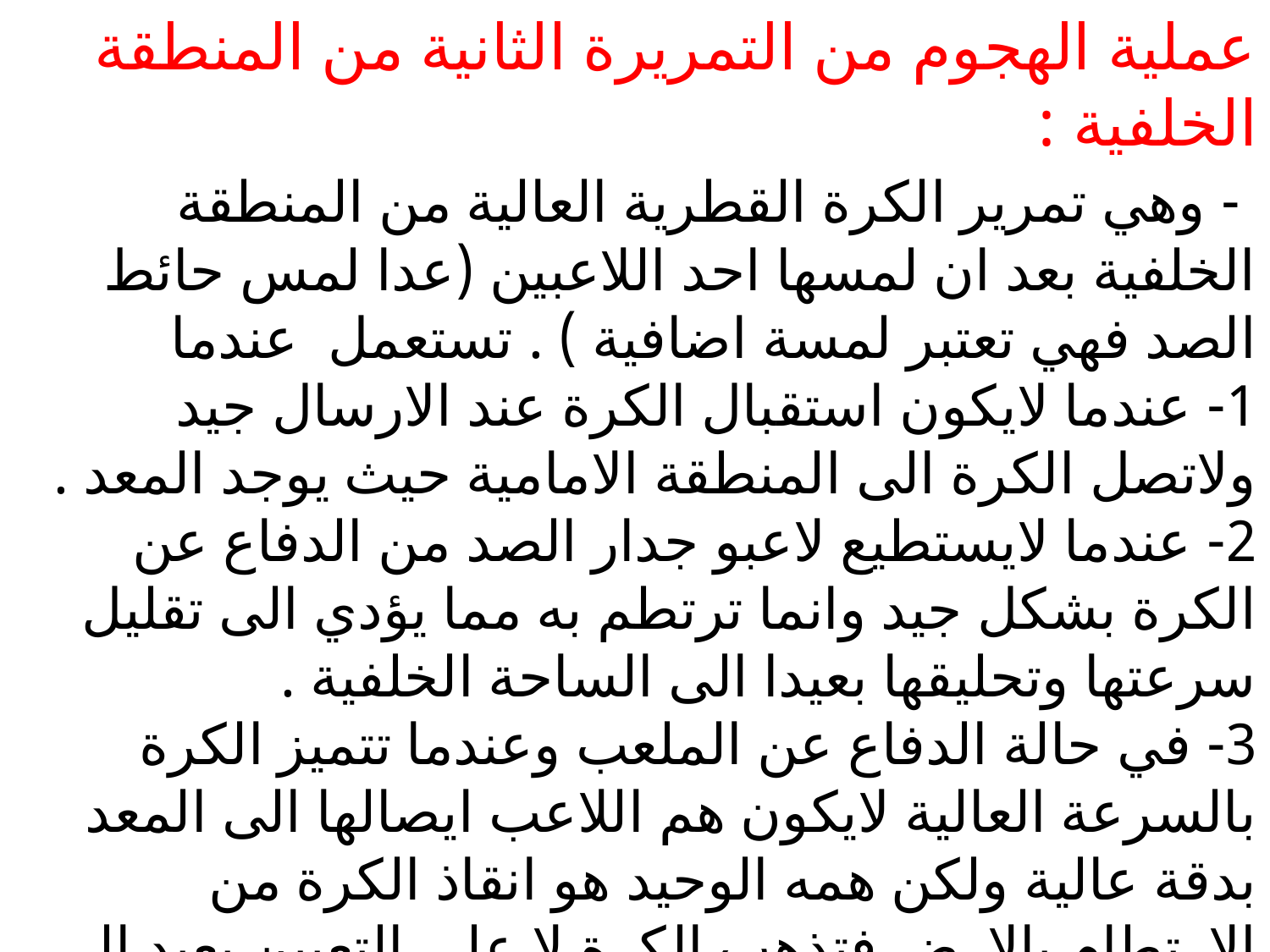

عملية الهجوم من التمريرة الثانية من المنطقة الخلفية :
 - وهي تمرير الكرة القطرية العالية من المنطقة الخلفية بعد ان لمسها احد اللاعبين (عدا لمس حائط الصد فهي تعتبر لمسة اضافية ) . تستعمل  عندما
1- عندما لايكون استقبال الكرة عند الارسال جيد ولاتصل الكرة الى المنطقة الامامية حيث يوجد المعد .
2- عندما لايستطيع لاعبو جدار الصد من الدفاع عن الكرة بشكل جيد وانما ترتطم به مما يؤدي الى تقليل سرعتها وتحليقها بعيدا الى الساحة الخلفية .
3- في حالة الدفاع عن الملعب وعندما تتميز الكرة بالسرعة العالية لايكون هم اللاعب ايصالها الى المعد بدقة عالية ولكن همه الوحيد هو انقاذ الكرة من الارتطام بالارض فتذهب الكرة لا على التعيين بعيد الى المنطقة الخلفية حيث يجب اعدادها من فوق الراس الى الامام عاليا.